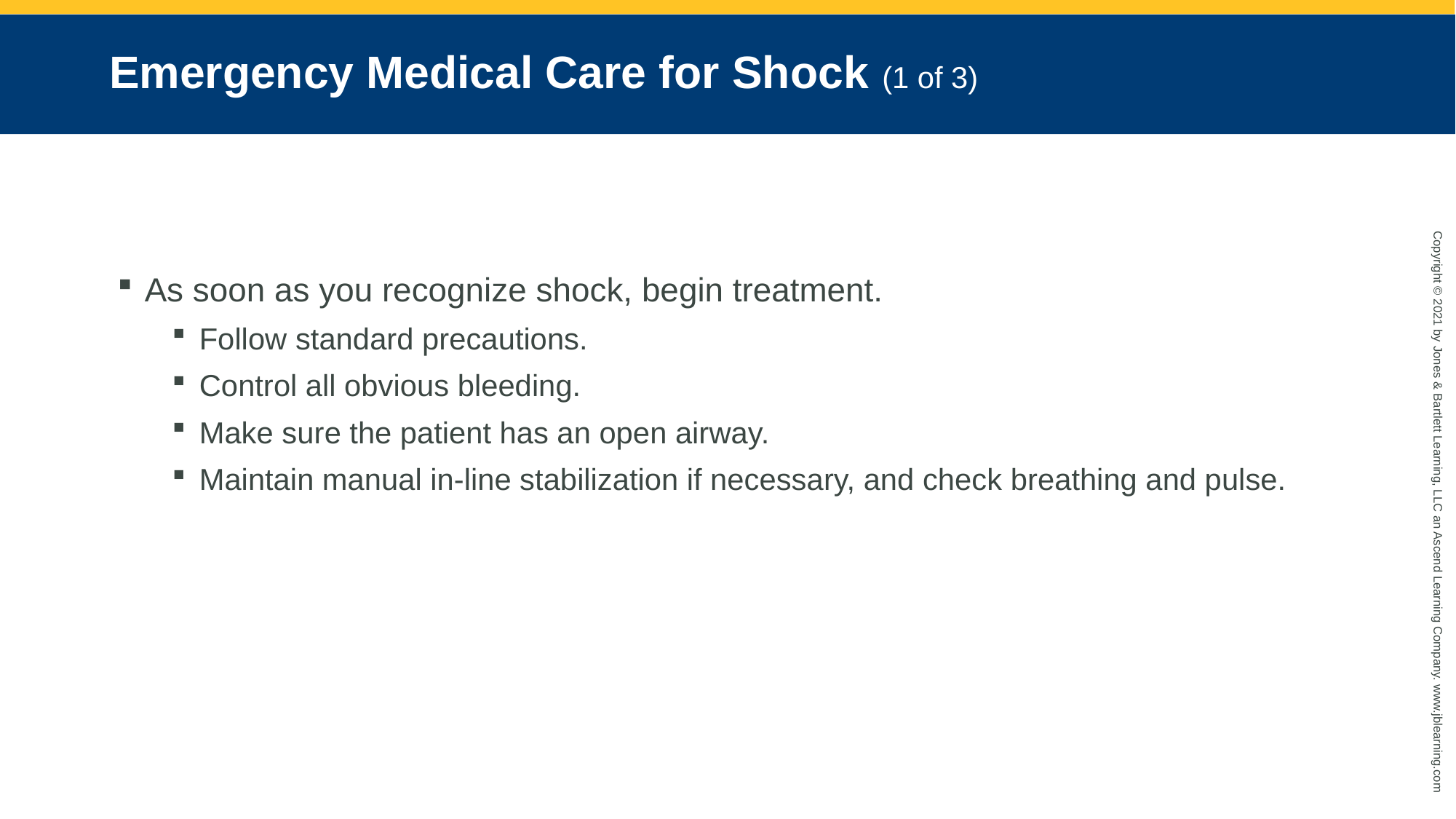

# Emergency Medical Care for Shock (1 of 3)
As soon as you recognize shock, begin treatment.
Follow standard precautions.
Control all obvious bleeding.
Make sure the patient has an open airway.
Maintain manual in-line stabilization if necessary, and check breathing and pulse.